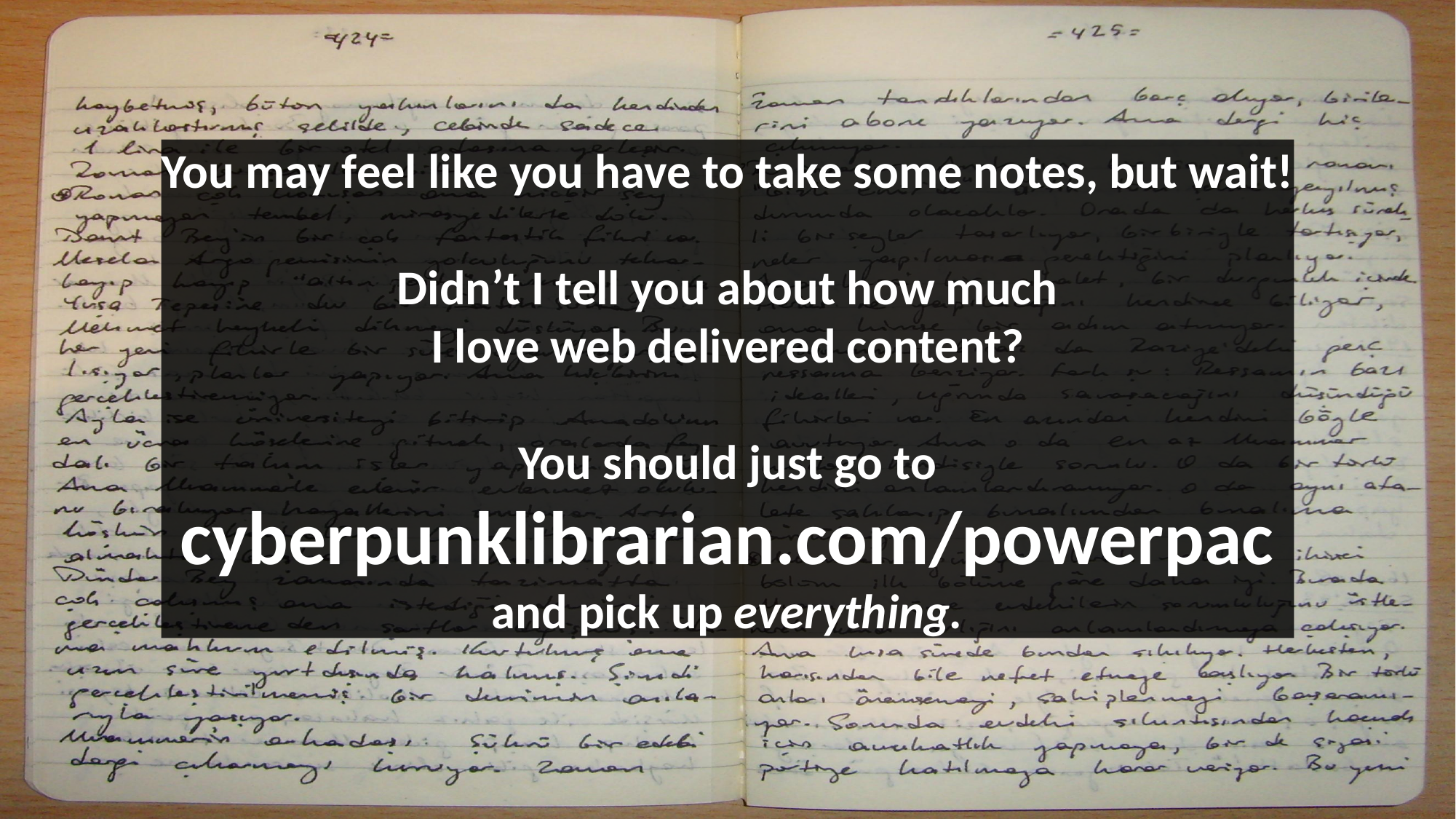

You may feel like you have to take some notes, but wait!

Didn’t I tell you about how much
I love web delivered content?

You should just go to
cyberpunklibrarian.com/powerpac
and pick up everything.